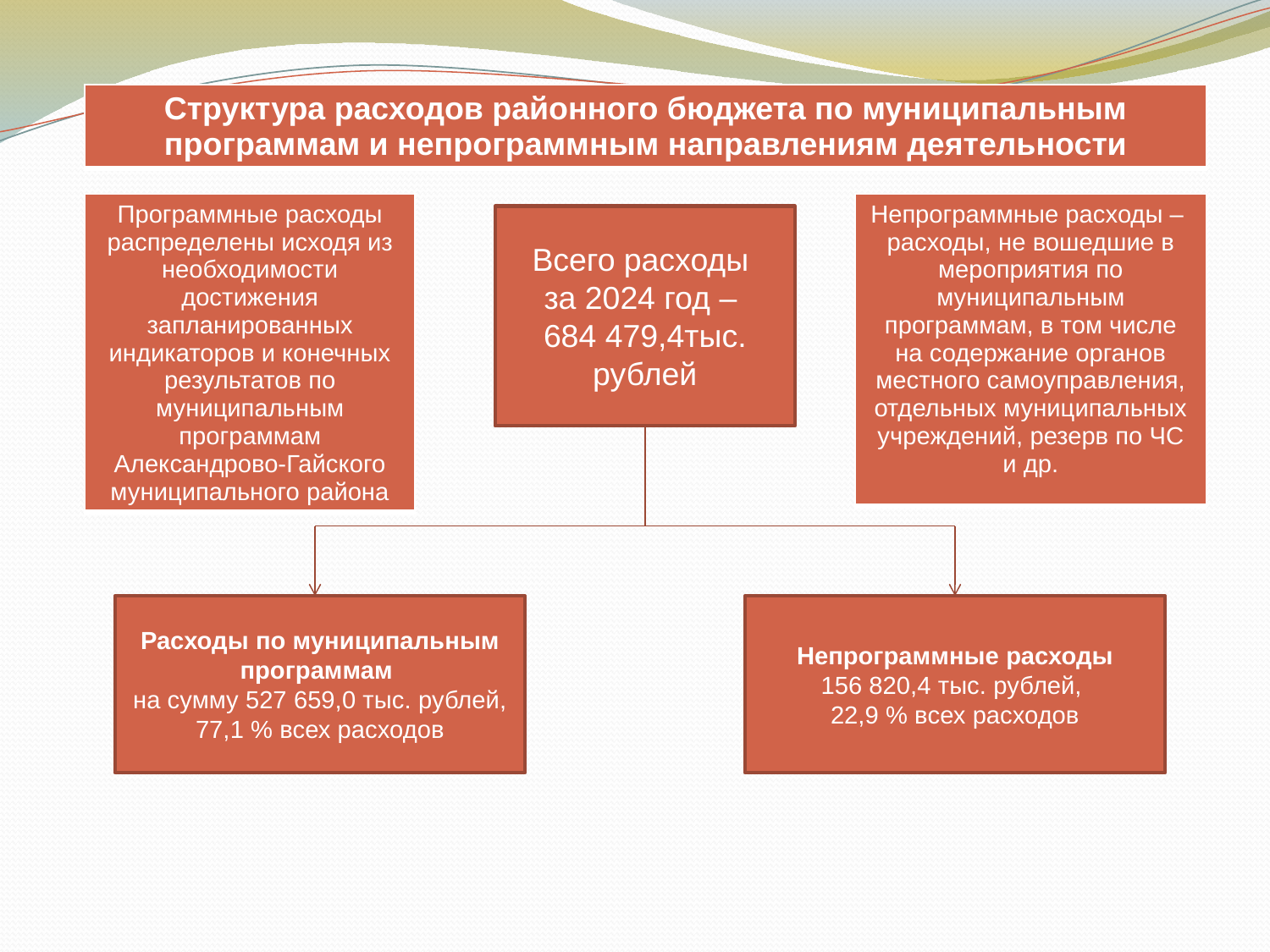

#

| Структура расходов районного бюджета по муниципальным программам и непрограммным направлениям деятельности |
| --- |
| Программные расходы распределены исходя из необходимости достижения запланированных индикаторов и конечных результатов по муниципальным программам Александрово-Гайского муниципального района |
| --- |
| Непрограммные расходы – расходы, не вошедшие в мероприятия по муниципальным программам, в том числе на содержание органов местного самоуправления, отдельных муниципальных учреждений, резерв по ЧС и др. |
| --- |
Всего расходы
за 2024 год –
684 479,4тыс. рублей
Расходы по муниципальным программам
на сумму 527 659,0 тыс. рублей, 77,1 % всех расходов
Непрограммные расходы
156 820,4 тыс. рублей,
22,9 % всех расходов